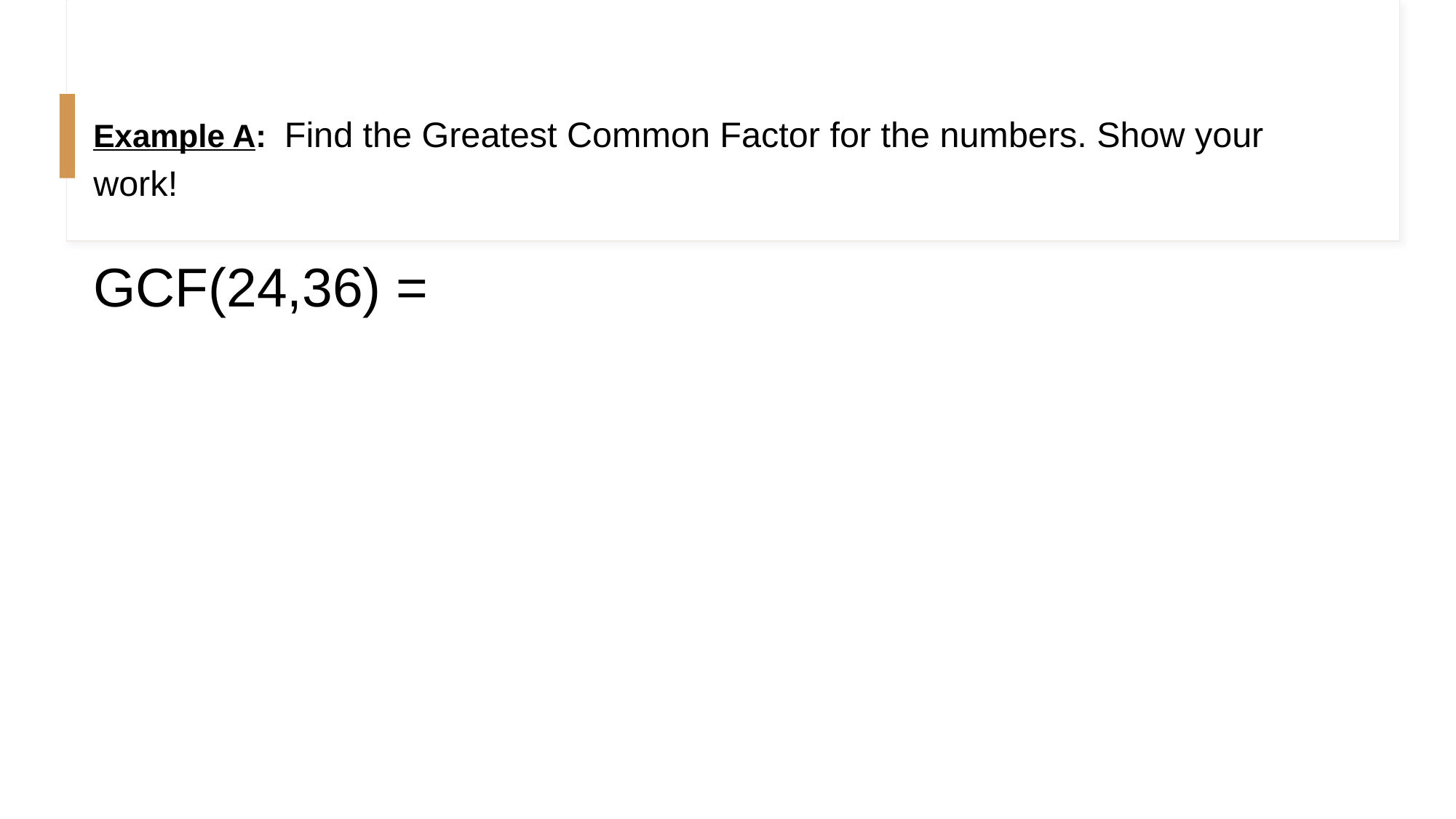

# Example A:  Find the Greatest Common Factor for the numbers. Show your work!
GCF(24,36) =